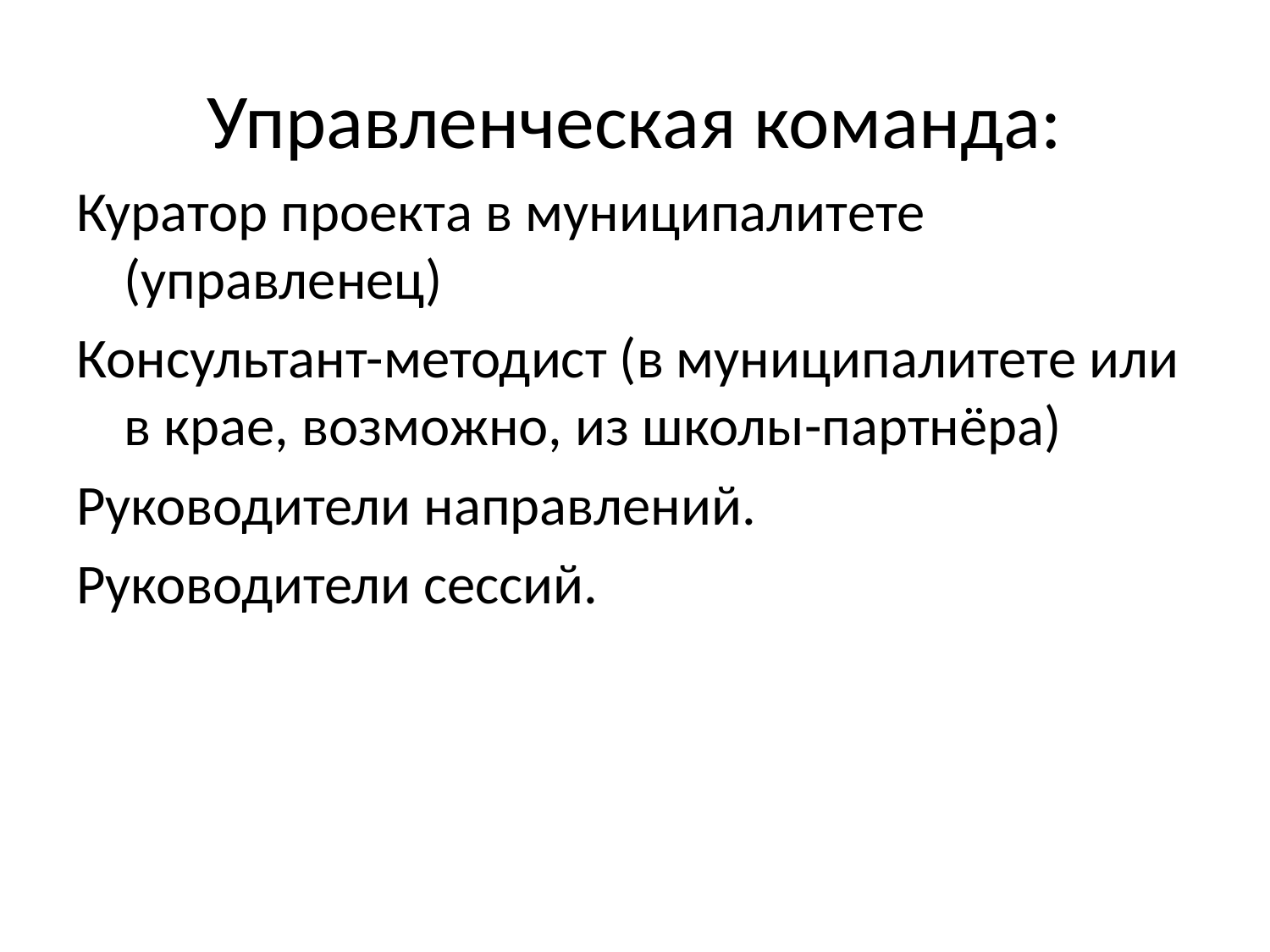

# Управленческая команда:
Куратор проекта в муниципалитете (управленец)
Консультант-методист (в муниципалитете или в крае, возможно, из школы-партнёра)
Руководители направлений.
Руководители сессий.